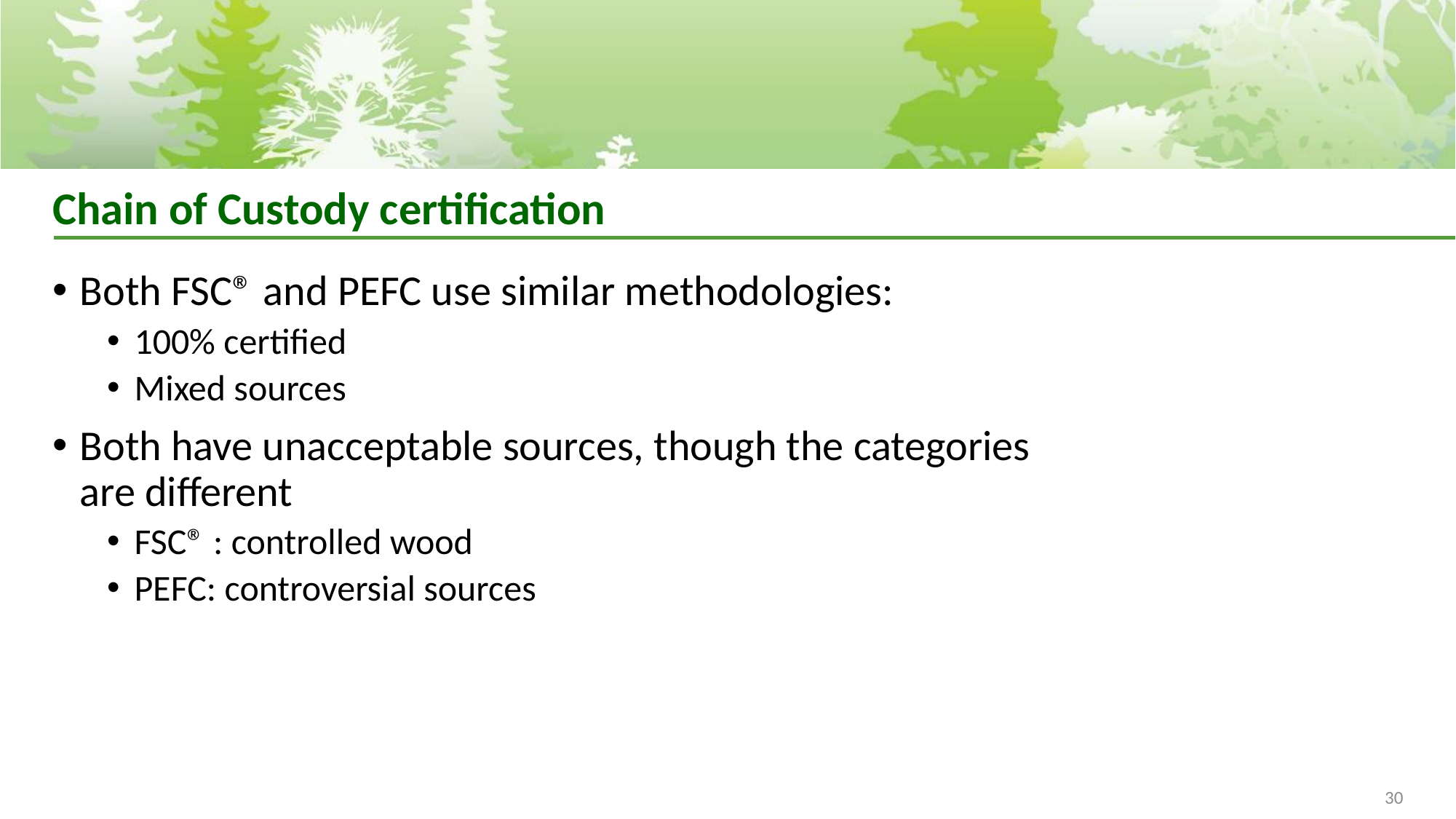

# Chain of Custody certification
Both FSC® and PEFC use similar methodologies:
100% certified
Mixed sources
Both have unacceptable sources, though the categories are different
FSC® : controlled wood
PEFC: controversial sources
30